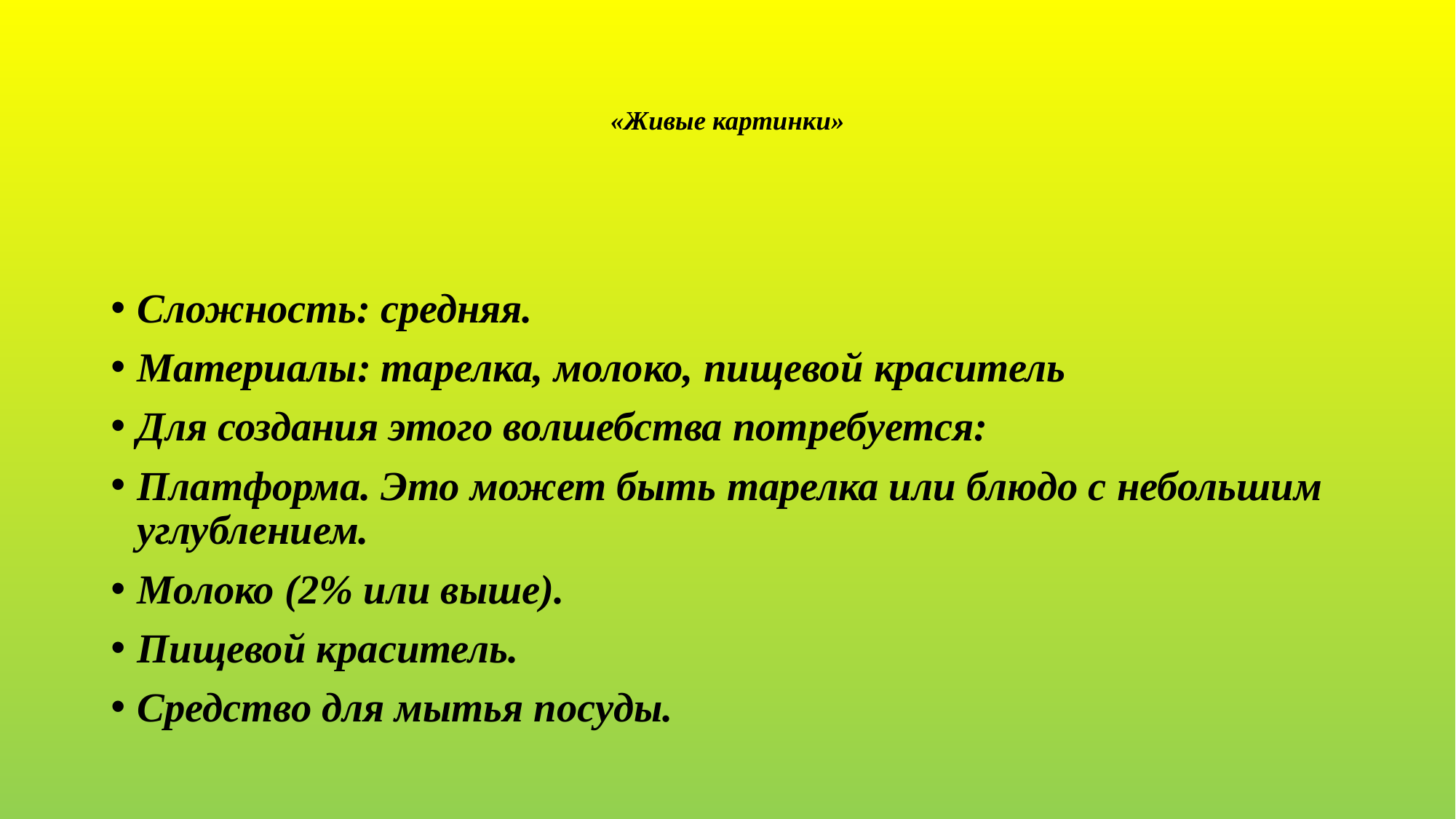

# «Живые картинки»

Сложность: средняя.
Материалы: тарелка, молоко, пищевой краситель
Для создания этого волшебства потребуется:
Платформа. Это может быть тарелка или блюдо с небольшим углублением.
Молоко (2% или выше).
Пищевой краситель.
Средство для мытья посуды.